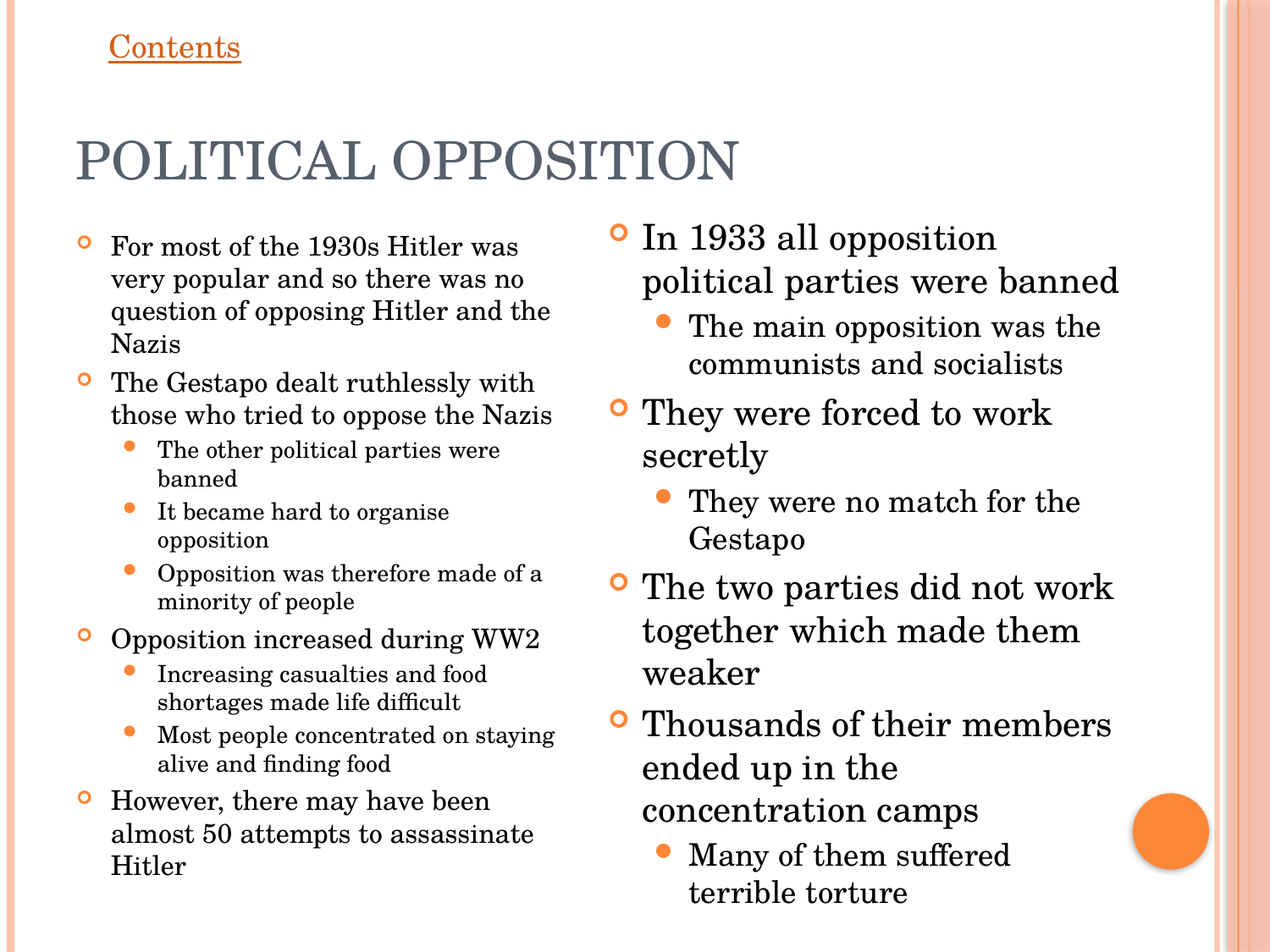

# Political Opposition
In 1933 all opposition political parties were banned
The main opposition was the communists and socialists
They were forced to work secretly
They were no match for the Gestapo
The two parties did not work together which made them weaker
Thousands of their members ended up in the concentration camps
Many of them suffered terrible torture
For most of the 1930s Hitler was very popular and so there was no question of opposing Hitler and the Nazis
The Gestapo dealt ruthlessly with those who tried to oppose the Nazis
The other political parties were banned
It became hard to organise opposition
Opposition was therefore made of a minority of people
Opposition increased during WW2
Increasing casualties and food shortages made life difficult
Most people concentrated on staying alive and finding food
However, there may have been almost 50 attempts to assassinate Hitler